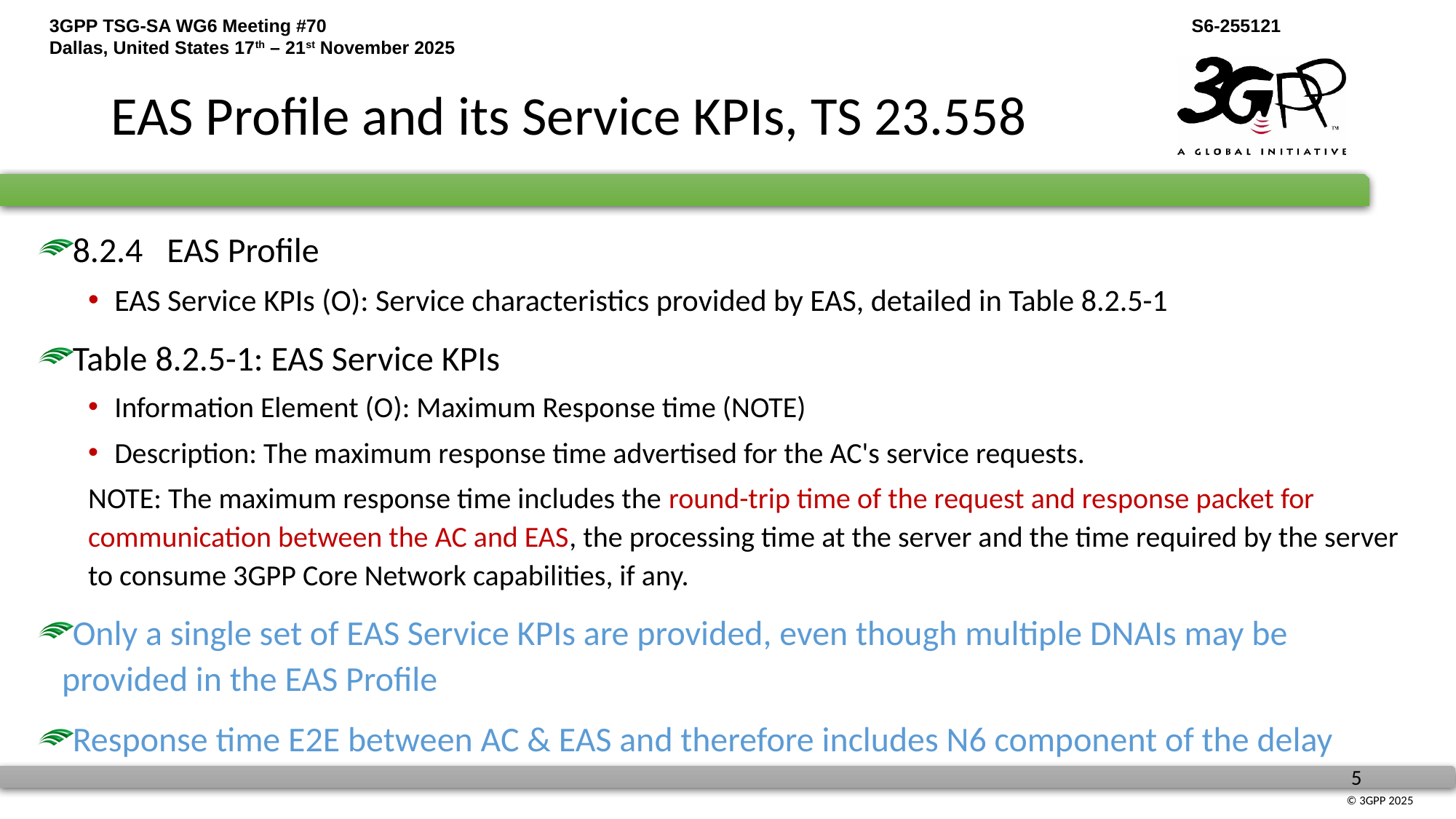

# EAS Profile and its Service KPIs, TS 23.558
8.2.4	EAS Profile
EAS Service KPIs (O): Service characteristics provided by EAS, detailed in Table 8.2.5-1
Table 8.2.5-1: EAS Service KPIs
Information Element (O): Maximum Response time (NOTE)
Description: The maximum response time advertised for the AC's service requests.
NOTE: The maximum response time includes the round-trip time of the request and response packet for communication between the AC and EAS, the processing time at the server and the time required by the server to consume 3GPP Core Network capabilities, if any.
Only a single set of EAS Service KPIs are provided, even though multiple DNAIs may be provided in the EAS Profile
Response time E2E between AC & EAS and therefore includes N6 component of the delay